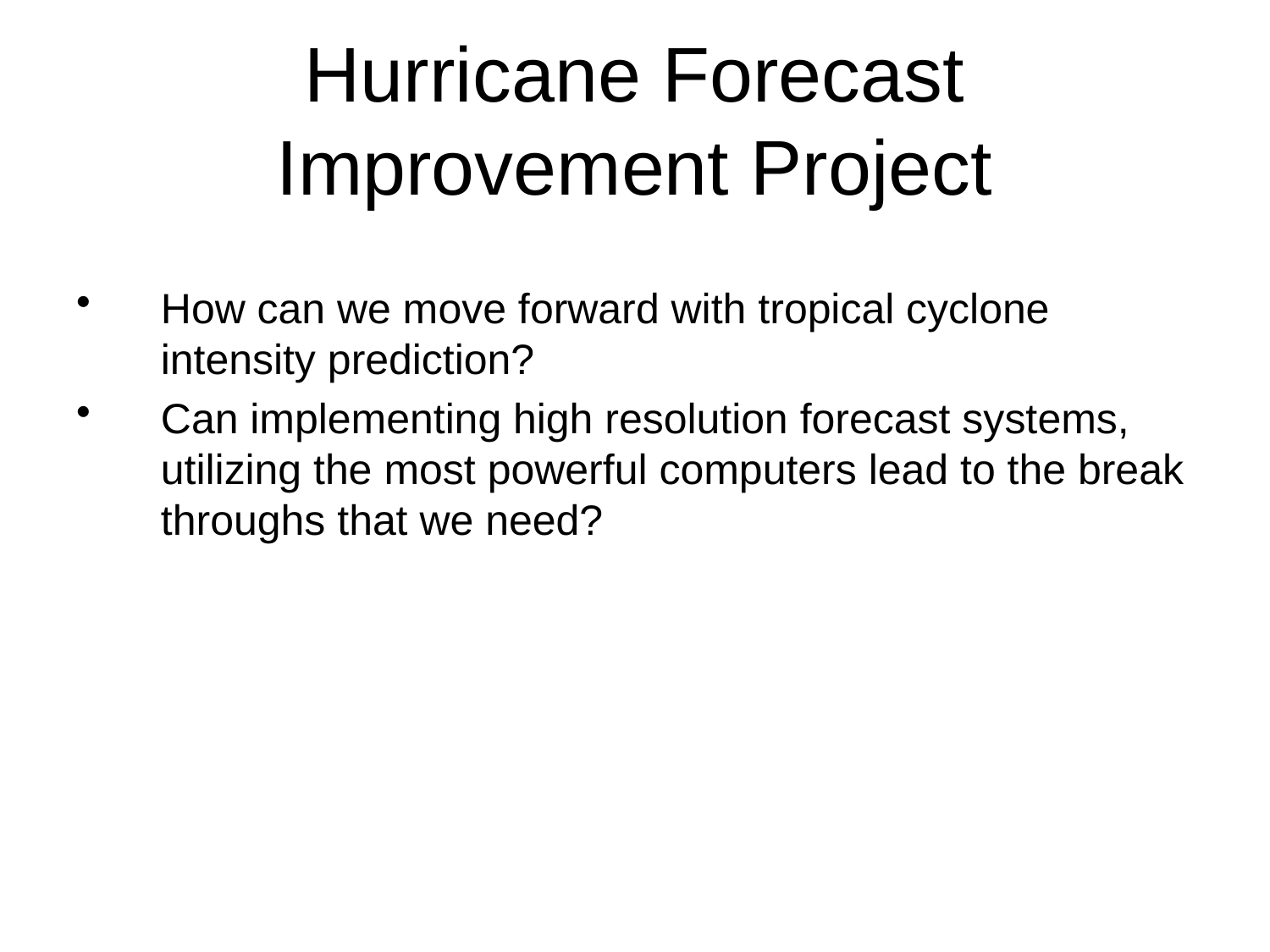

# Hurricane Forecast Improvement Project
How can we move forward with tropical cyclone intensity prediction?
Can implementing high resolution forecast systems, utilizing the most powerful computers lead to the break throughs that we need?